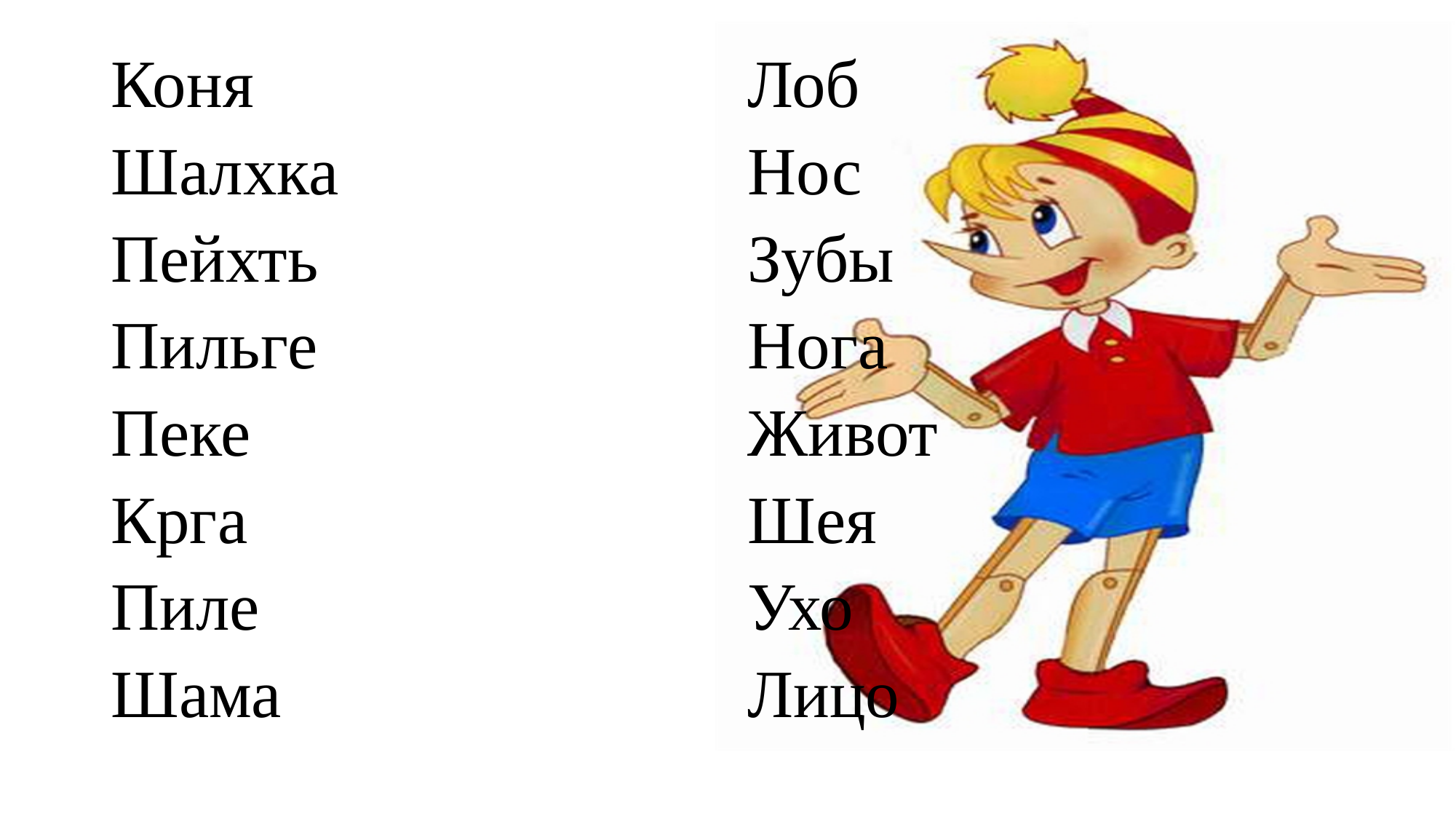

#
Коня
Шалхка
Пейхть
Пильге
Пеке
Крга
Пиле
Шама

Лоб
Нос
Зубы
Нога
Живот
Шея
Ухо
Лицо